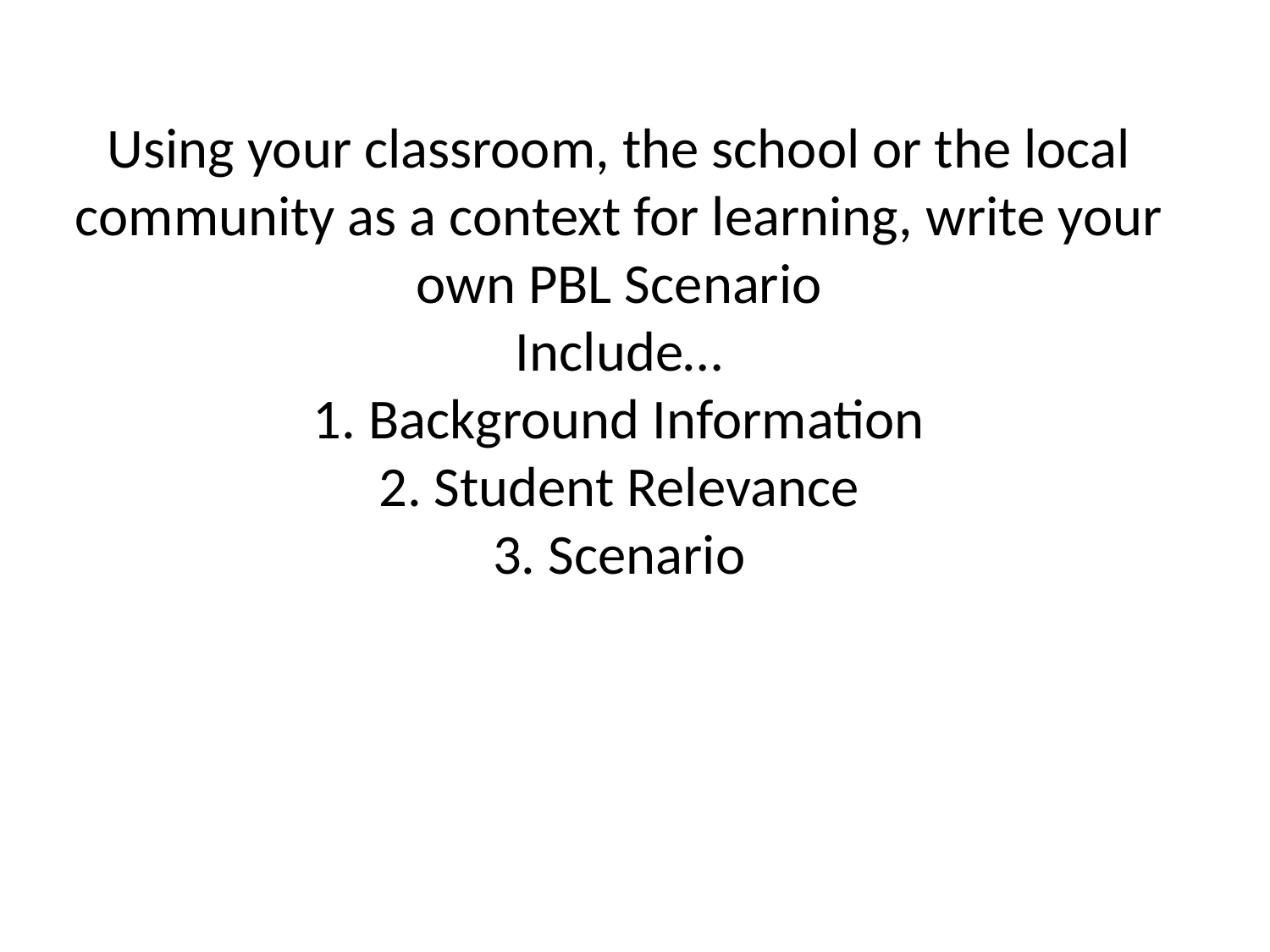

Using your classroom, the school or the local community as a context for learning, write your own PBL Scenario
Include…
1. Background Information
2. Student Relevance
3. Scenario